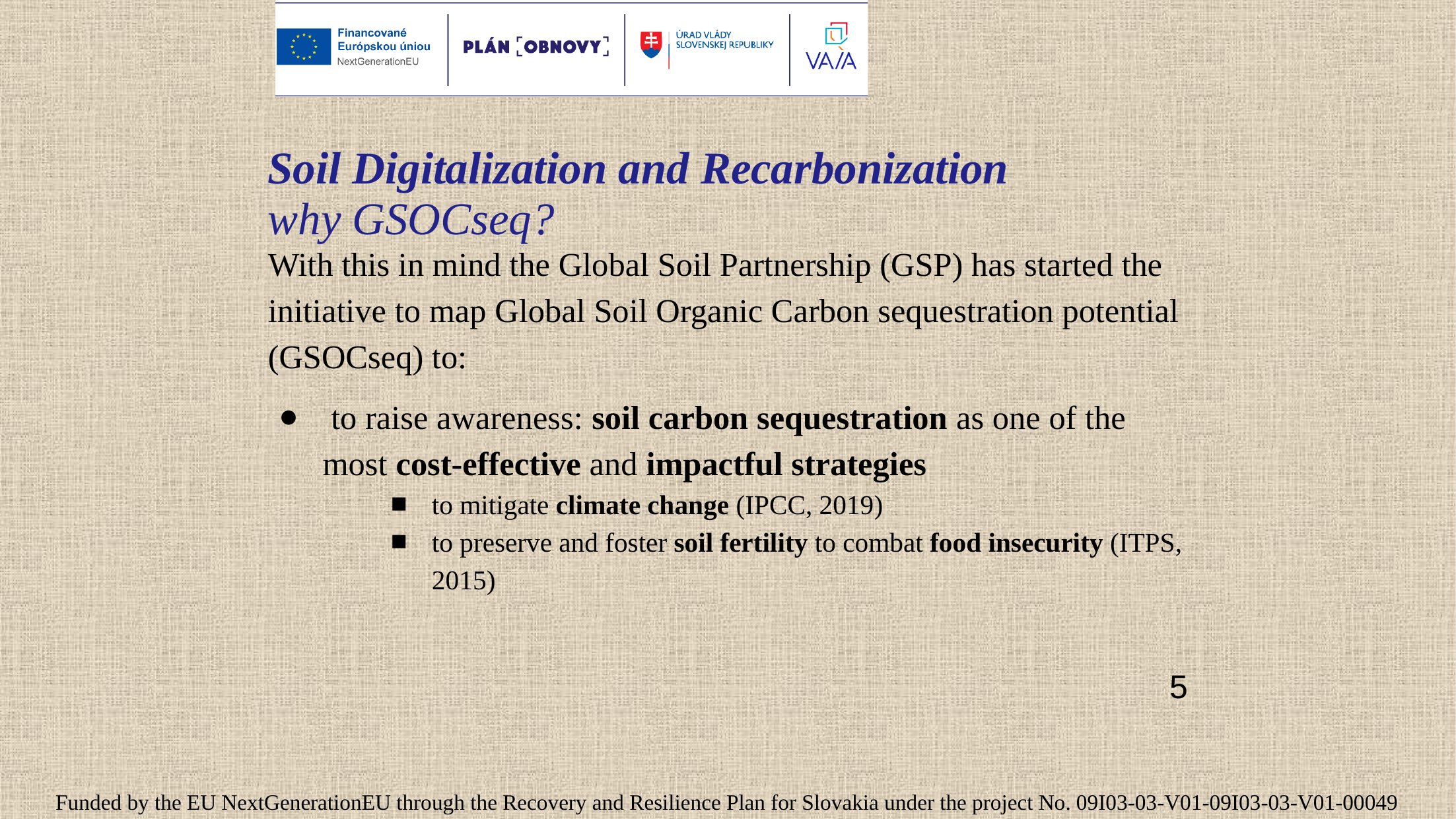

# Soil Digitalization and Recarbonization
why GSOCseq?
With this in mind the Global Soil Partnership (GSP) has started the initiative to map Global Soil Organic Carbon sequestration potential (GSOCseq) to:
 to raise awareness: soil carbon sequestration as one of the most cost-effective and impactful strategies
to mitigate climate change (IPCC, 2019)
to preserve and foster soil fertility to combat food insecurity (ITPS, 2015)

5